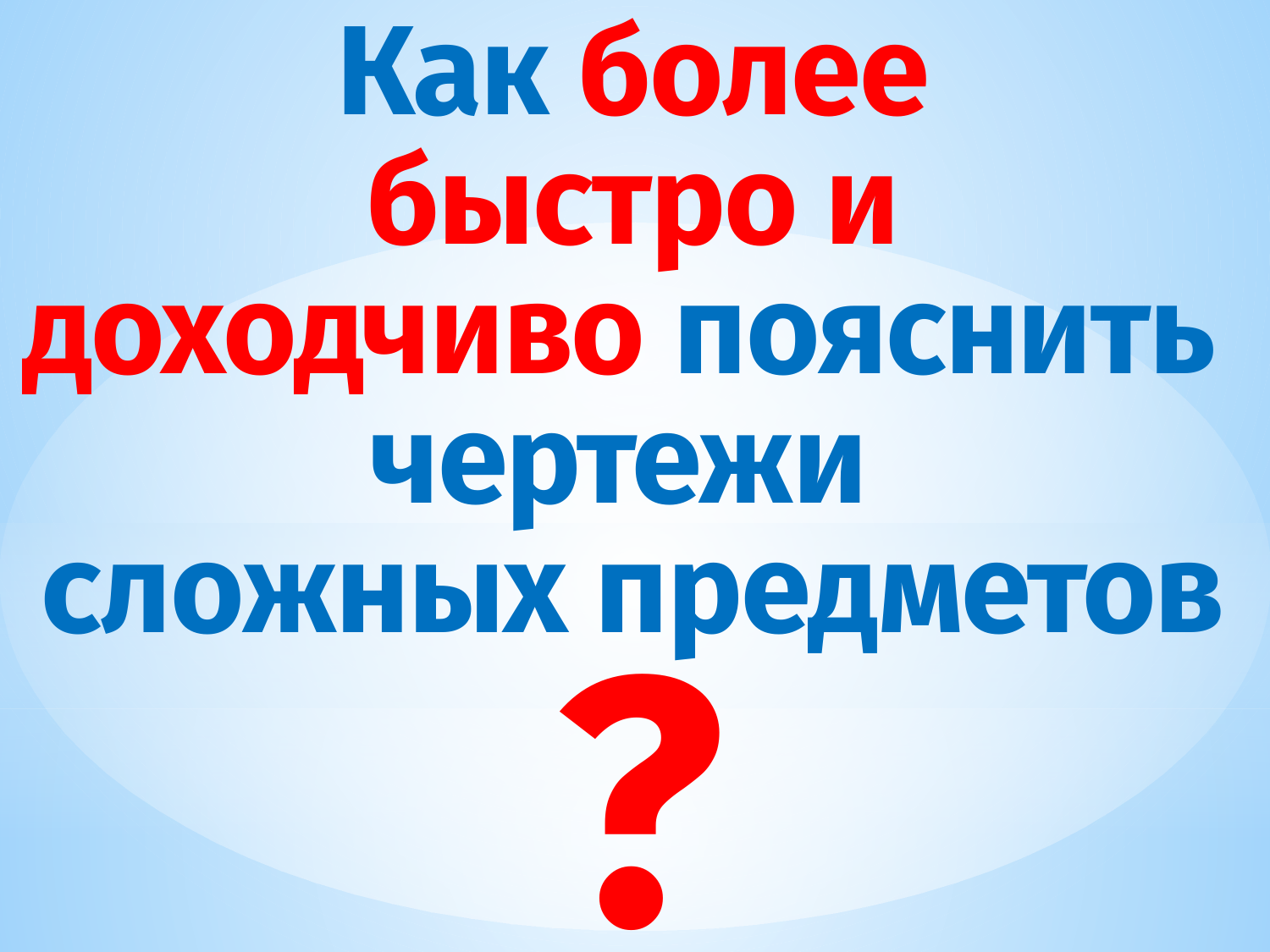

Как более
 быстро и
доходчиво пояснить
чертежи
сложных предметов
?